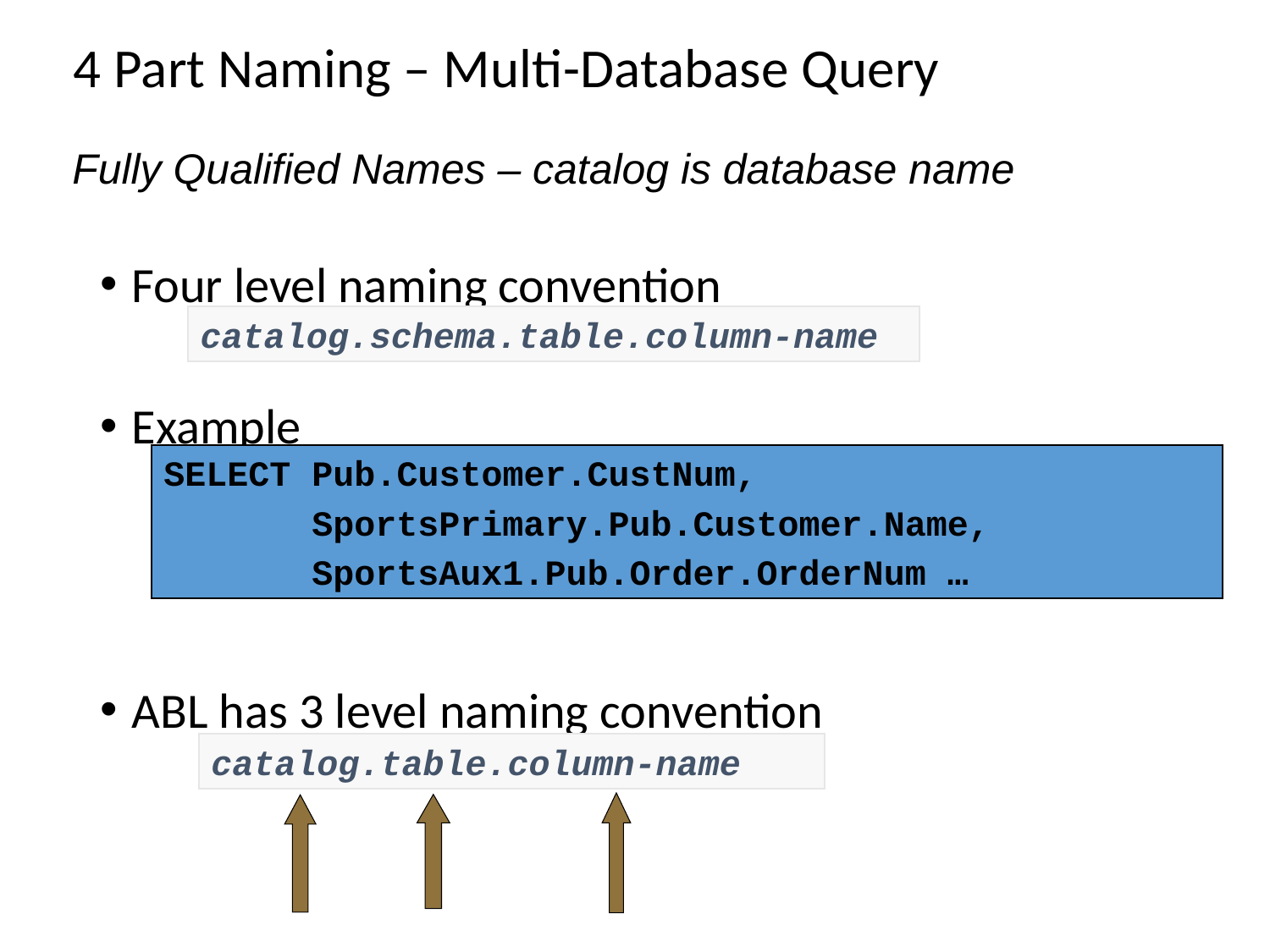

# 4 Part Naming – Multi-Database Query
Fully Qualified Names – catalog is database name
Four level naming convention

Example

ABL has 3 level naming convention
catalog.schema.table.column-name
SELECT Pub.Customer.CustNum,
       SportsPrimary.Pub.Customer.Name,
       SportsAux1.Pub.Order.OrderNum …
catalog.table.column-name